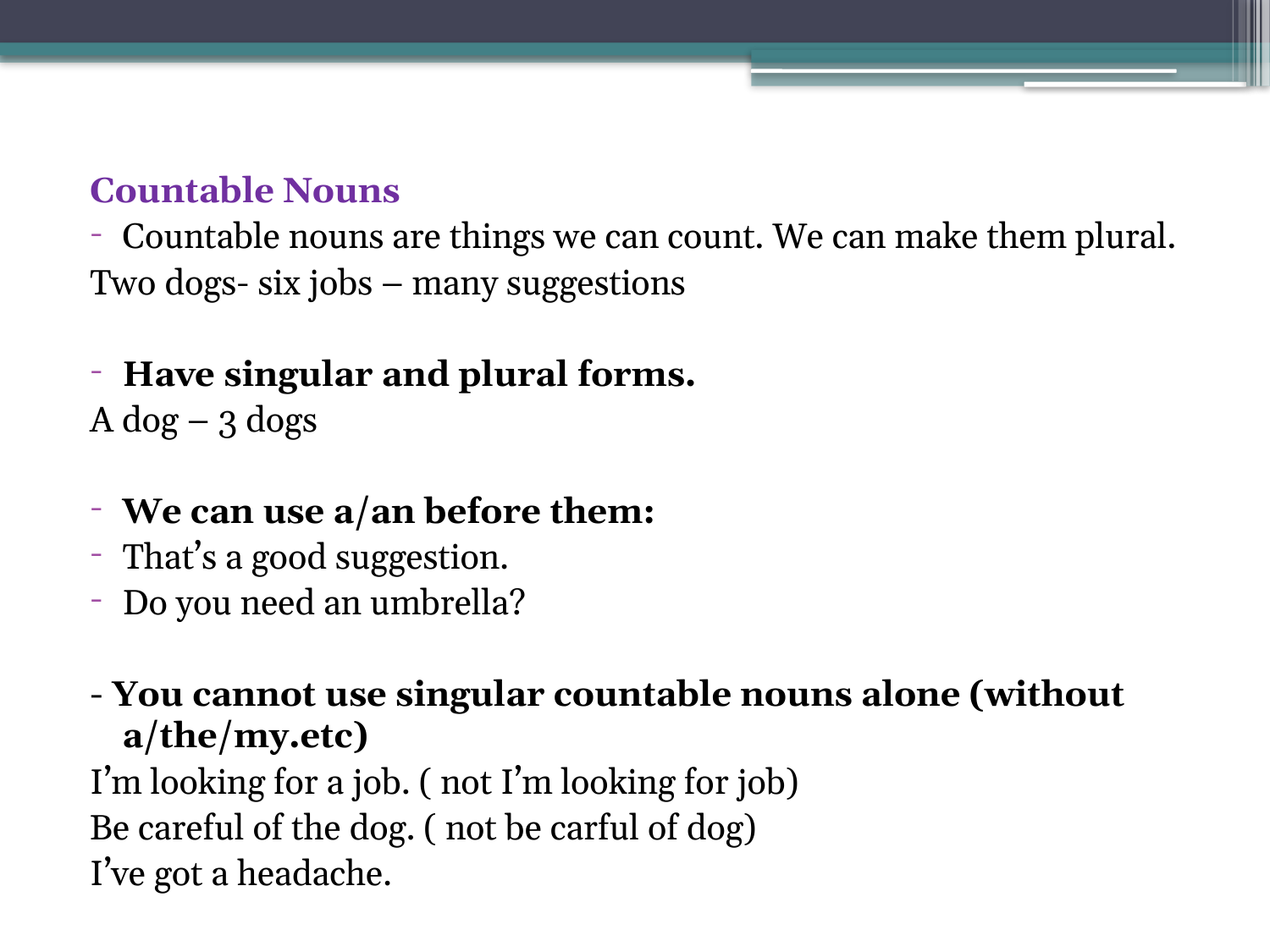

Countable Nouns
Countable nouns are things we can count. We can make them plural.
Two dogs- six jobs – many suggestions

Have singular and plural forms.
A dog – 3 dogs

We can use a/an before them:
That’s a good suggestion.
Do you need an umbrella?

- You cannot use singular countable nouns alone (without a/the/my.etc)
I’m looking for a job. ( not I’m looking for job)
Be careful of the dog. ( not be carful of dog)
I’ve got a headache.